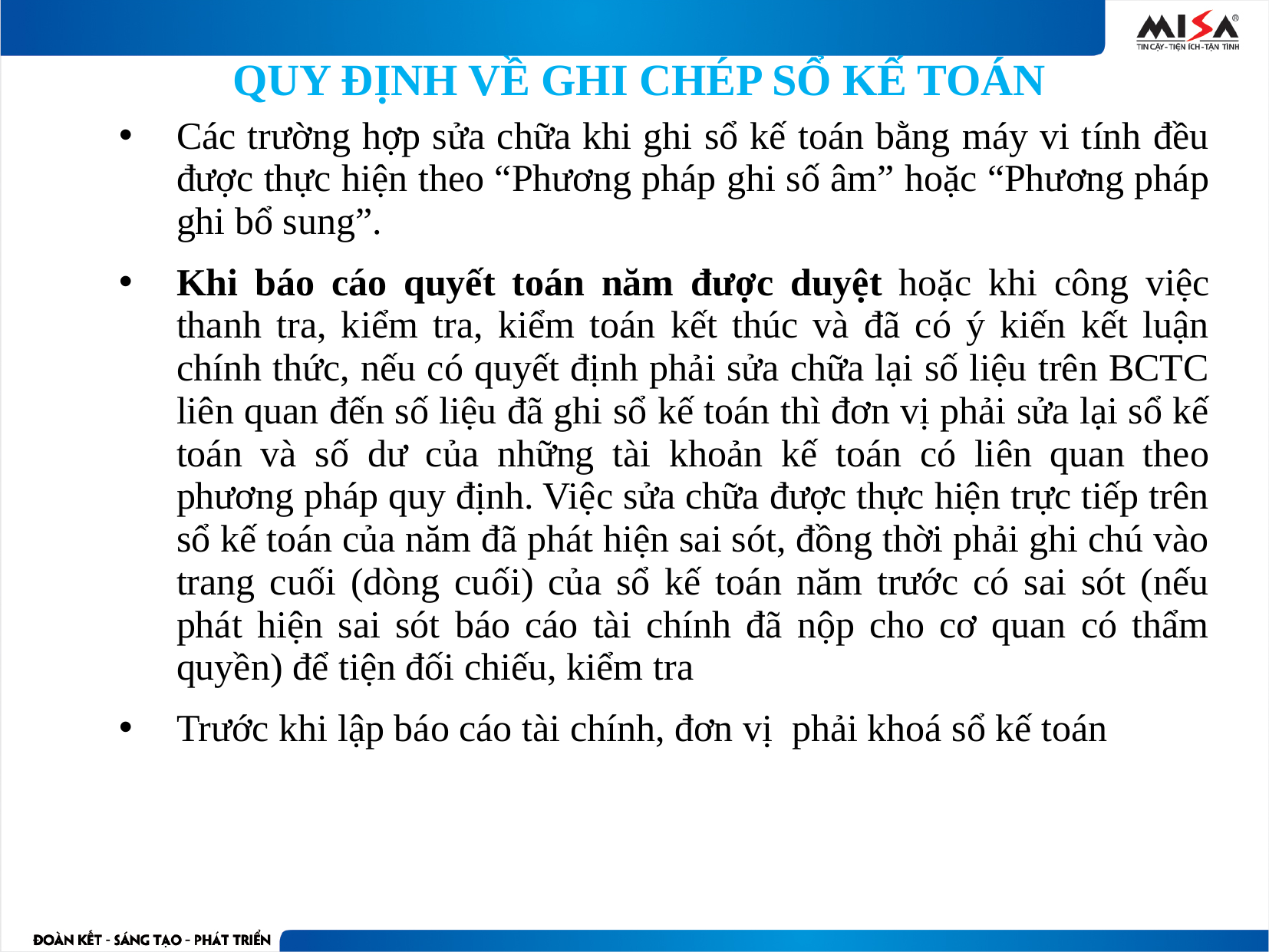

# QUY ĐỊNH VỀ GHI CHÉP SỔ KẾ TOÁN
Các trường hợp sửa chữa khi ghi sổ kế toán bằng máy vi tính đều được thực hiện theo “Phương pháp ghi số âm” hoặc “Phương pháp ghi bổ sung”.
Khi báo cáo quyết toán năm được duyệt hoặc khi công việc thanh tra, kiểm tra, kiểm toán kết thúc và đã có ý kiến kết luận chính thức, nếu có quyết định phải sửa chữa lại số liệu trên BCTC liên quan đến số liệu đã ghi sổ kế toán thì đơn vị phải sửa lại sổ kế toán và số dư của những tài khoản kế toán có liên quan theo phương pháp quy định. Việc sửa chữa được thực hiện trực tiếp trên sổ kế toán của năm đã phát hiện sai sót, đồng thời phải ghi chú vào trang cuối (dòng cuối) của sổ kế toán năm trước có sai sót (nếu phát hiện sai sót báo cáo tài chính đã nộp cho cơ quan có thẩm quyền) để tiện đối chiếu, kiểm tra
Trước khi lập báo cáo tài chính, đơn vị  phải khoá sổ kế toán